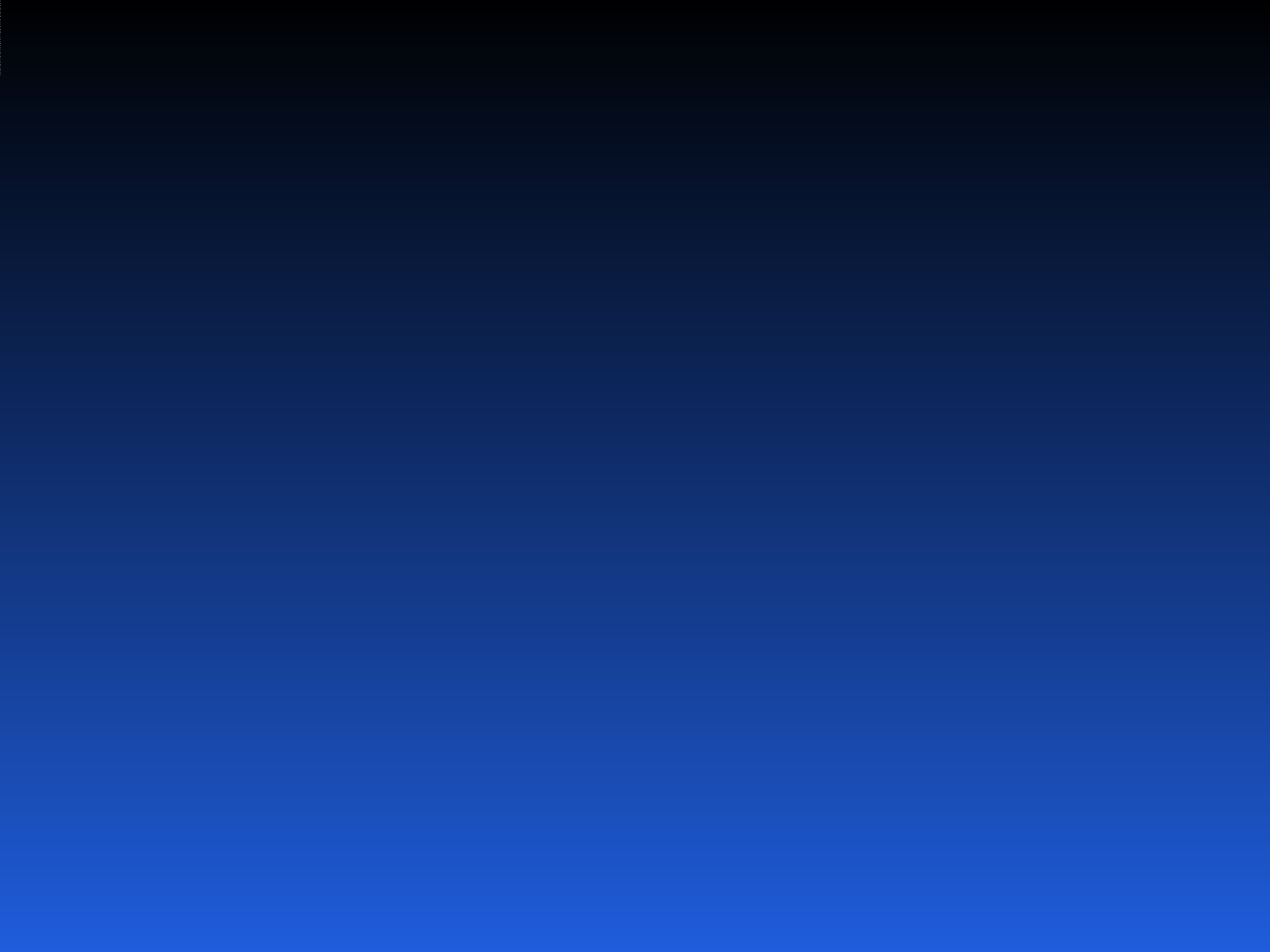

# Chapter 8, slide 12 (intentionally blank)